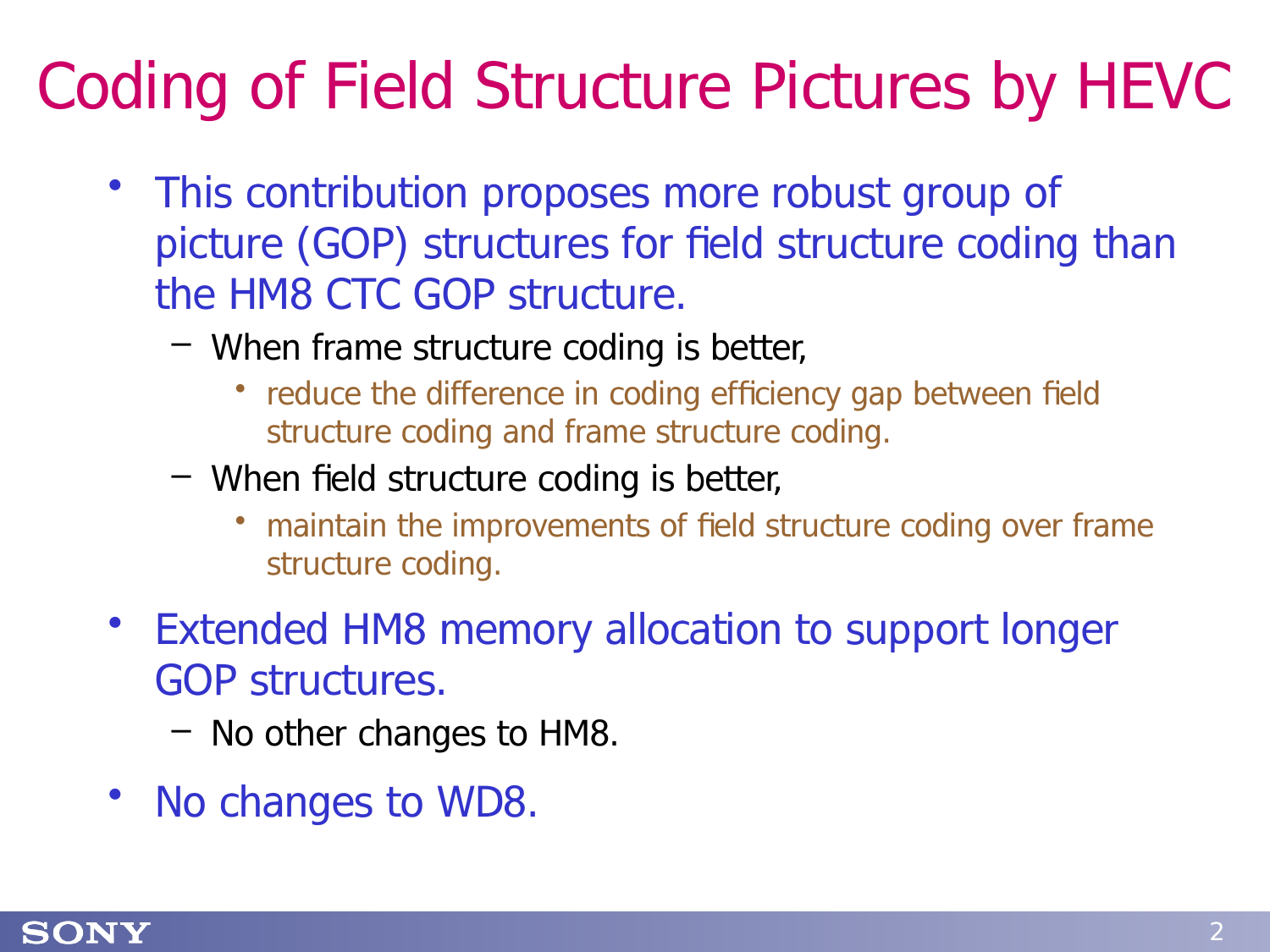

# Coding of Field Structure Pictures by HEVC
This contribution proposes more robust group of picture (GOP) structures for field structure coding than the HM8 CTC GOP structure.
When frame structure coding is better,
reduce the difference in coding efficiency gap between field structure coding and frame structure coding.
When field structure coding is better,
maintain the improvements of field structure coding over frame structure coding.
Extended HM8 memory allocation to support longer GOP structures.
No other changes to HM8.
No changes to WD8.
2